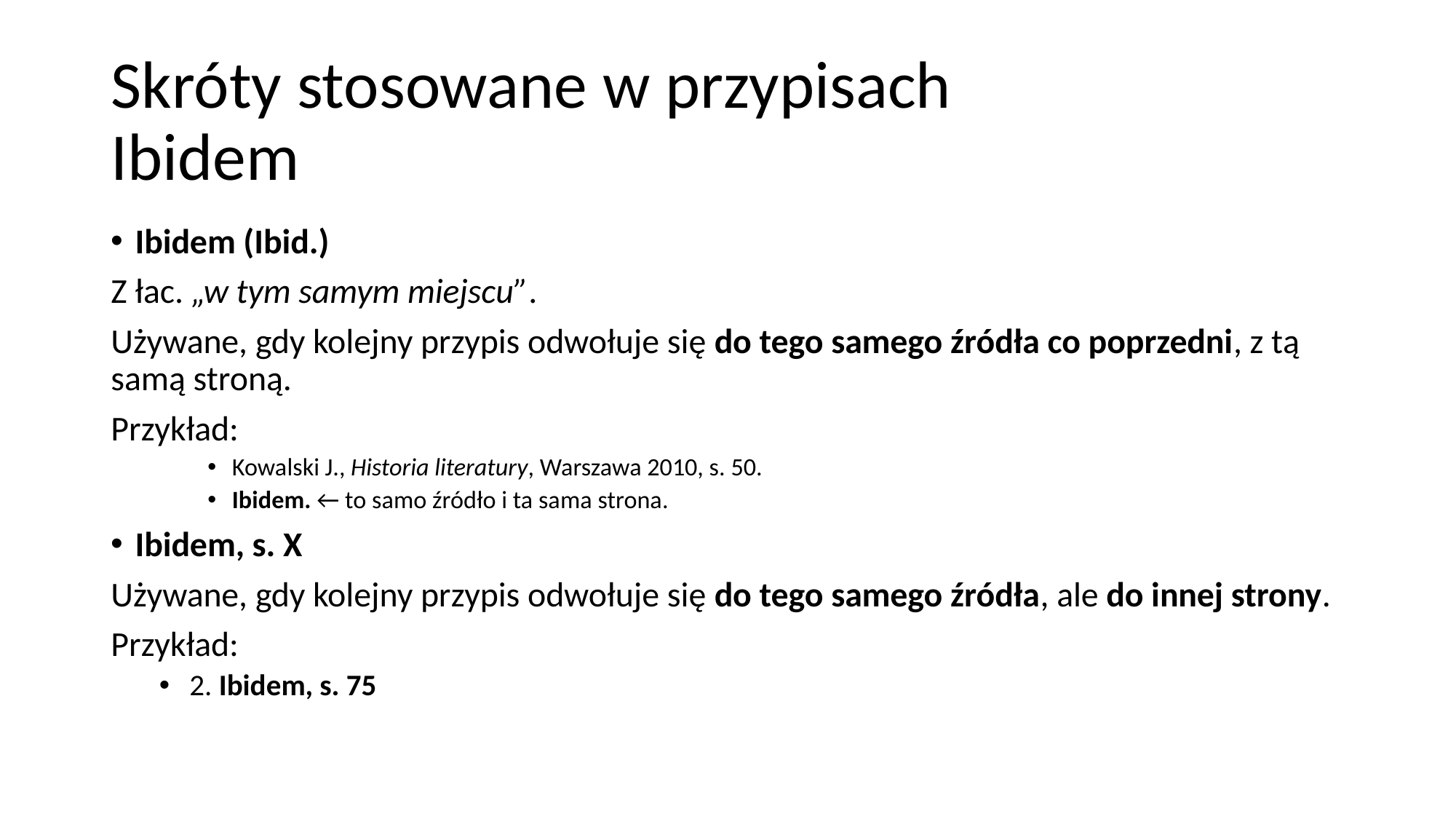

# Skróty stosowane w przypisach Ibidem
Ibidem (Ibid.)
Z łac. „w tym samym miejscu”.
Używane, gdy kolejny przypis odwołuje się do tego samego źródła co poprzedni, z tą samą stroną.
Przykład:
Kowalski J., Historia literatury, Warszawa 2010, s. 50.
Ibidem. ← to samo źródło i ta sama strona.
Ibidem, s. X
Używane, gdy kolejny przypis odwołuje się do tego samego źródła, ale do innej strony.
Przykład:
2. Ibidem, s. 75